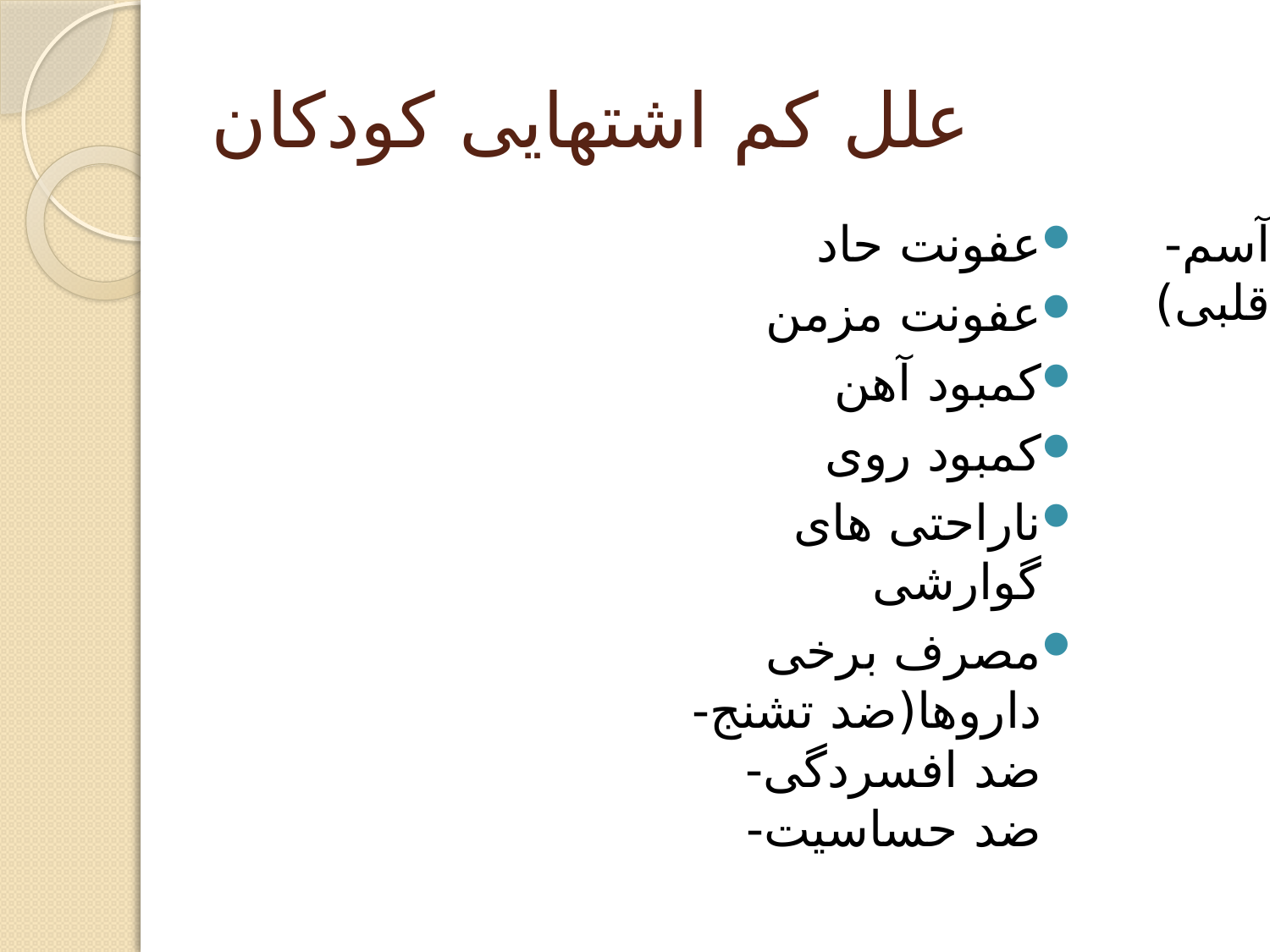

# علل کم اشتهایی کودکان
عفونت حاد
عفونت مزمن
کمبود آهن
کمبود روی
ناراحتی های گوارشی
مصرف برخی داروها(ضد تشنج-ضد افسردگی-ضد حساسیت-داروهای آسم-داروهای قلبی)